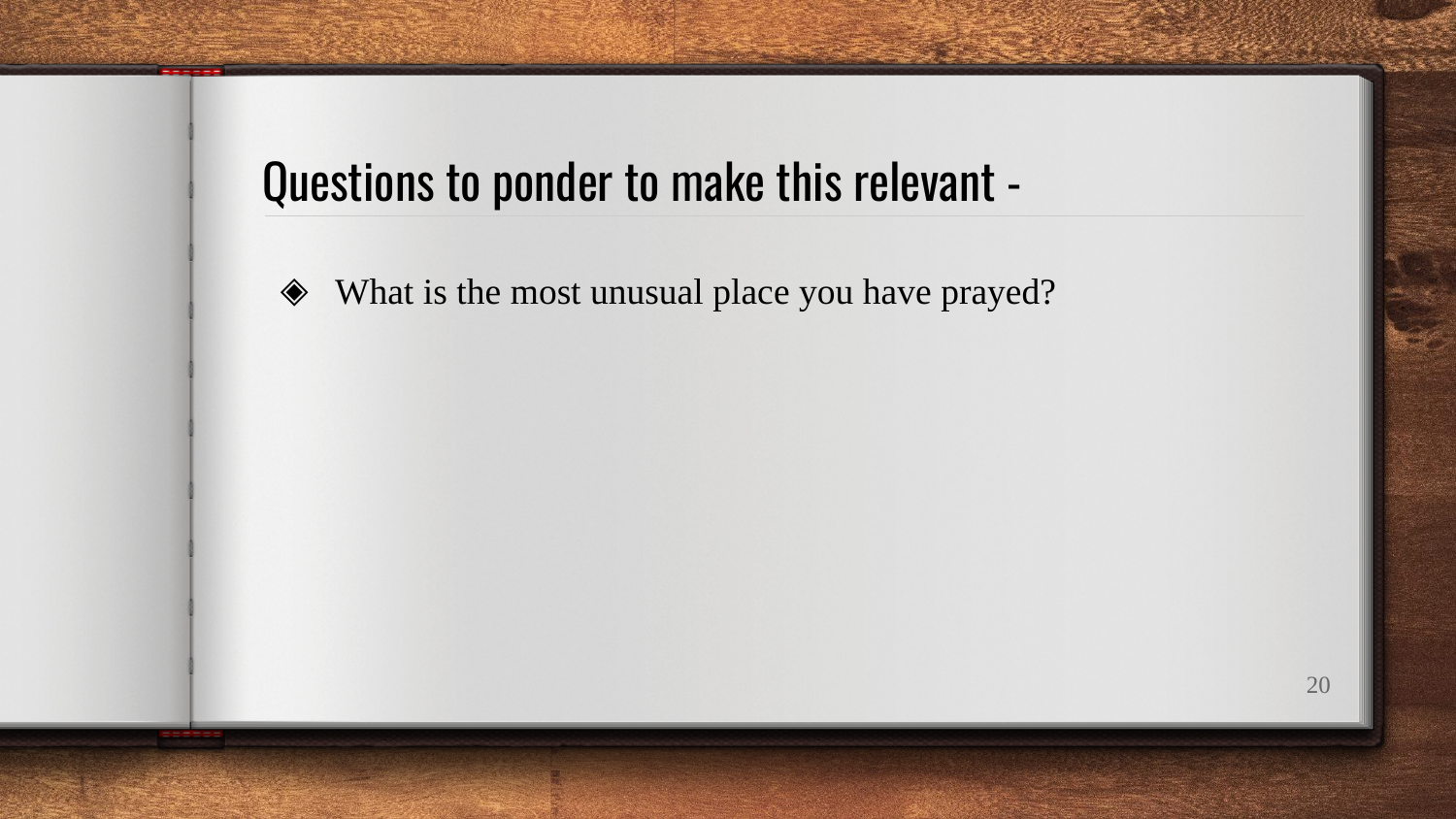

# Questions to ponder to make this relevant -
What is the most unusual place you have prayed?

20